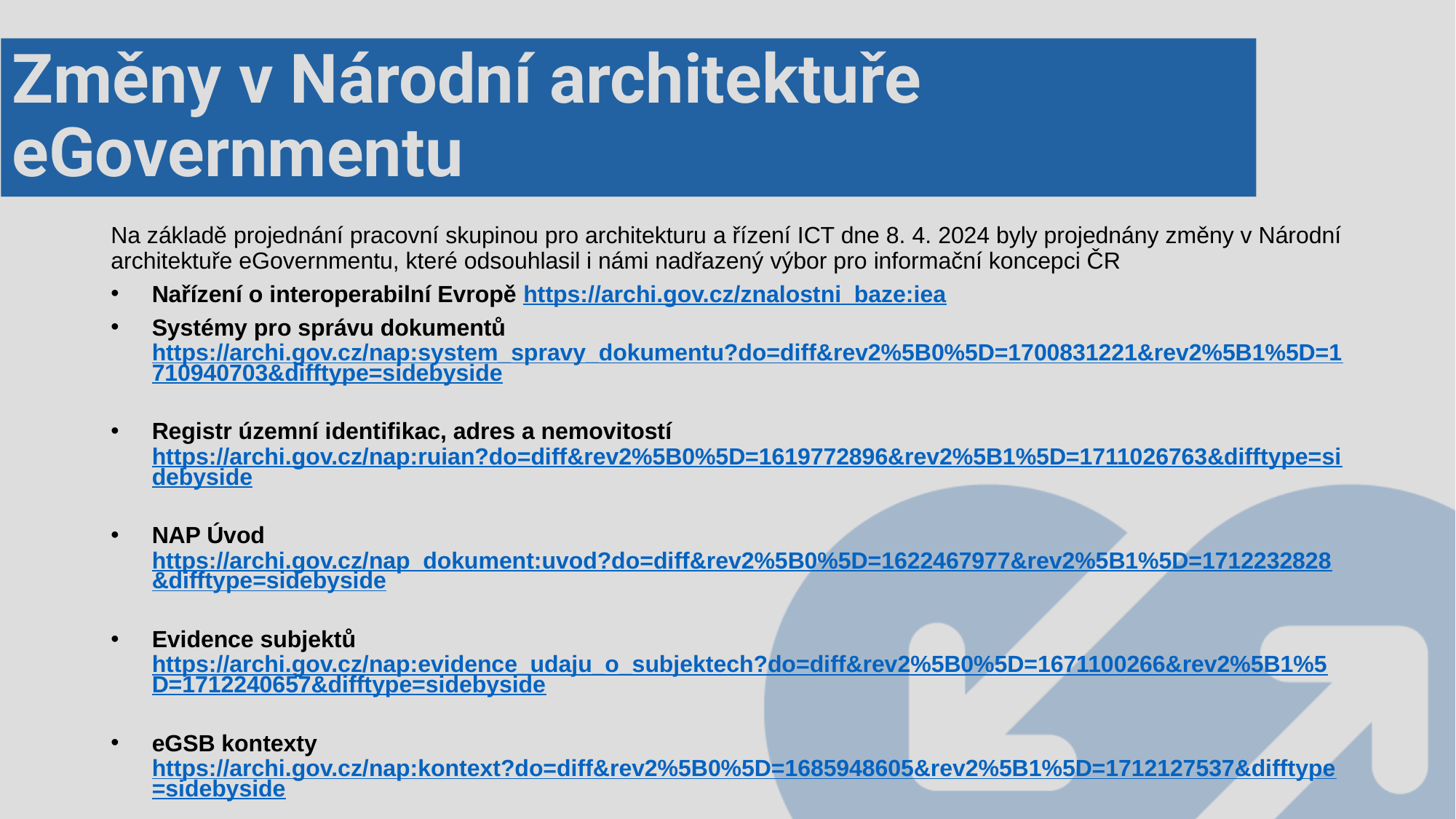

# Změny v Národní architektuře eGovernmentu
Na základě projednání pracovní skupinou pro architekturu a řízení ICT dne 8. 4. 2024 byly projednány změny v Národní architektuře eGovernmentu, které odsouhlasil i námi nadřazený výbor pro informační koncepci ČR
Nařízení o interoperabilní Evropě https://archi.gov.cz/znalostni_baze:iea
Systémy pro správu dokumentů https://archi.gov.cz/nap:system_spravy_dokumentu?do=diff&rev2%5B0%5D=1700831221&rev2%5B1%5D=1710940703&difftype=sidebyside
Registr územní identifikac, adres a nemovitostí https://archi.gov.cz/nap:ruian?do=diff&rev2%5B0%5D=1619772896&rev2%5B1%5D=1711026763&difftype=sidebyside
NAP Úvod https://archi.gov.cz/nap_dokument:uvod?do=diff&rev2%5B0%5D=1622467977&rev2%5B1%5D=1712232828&difftype=sidebyside
Evidence subjektů https://archi.gov.cz/nap:evidence_udaju_o_subjektech?do=diff&rev2%5B0%5D=1671100266&rev2%5B1%5D=1712240657&difftype=sidebyside
eGSB kontexty https://archi.gov.cz/nap:kontext?do=diff&rev2%5B0%5D=1685948605&rev2%5B1%5D=1712127537&difftype=sidebyside